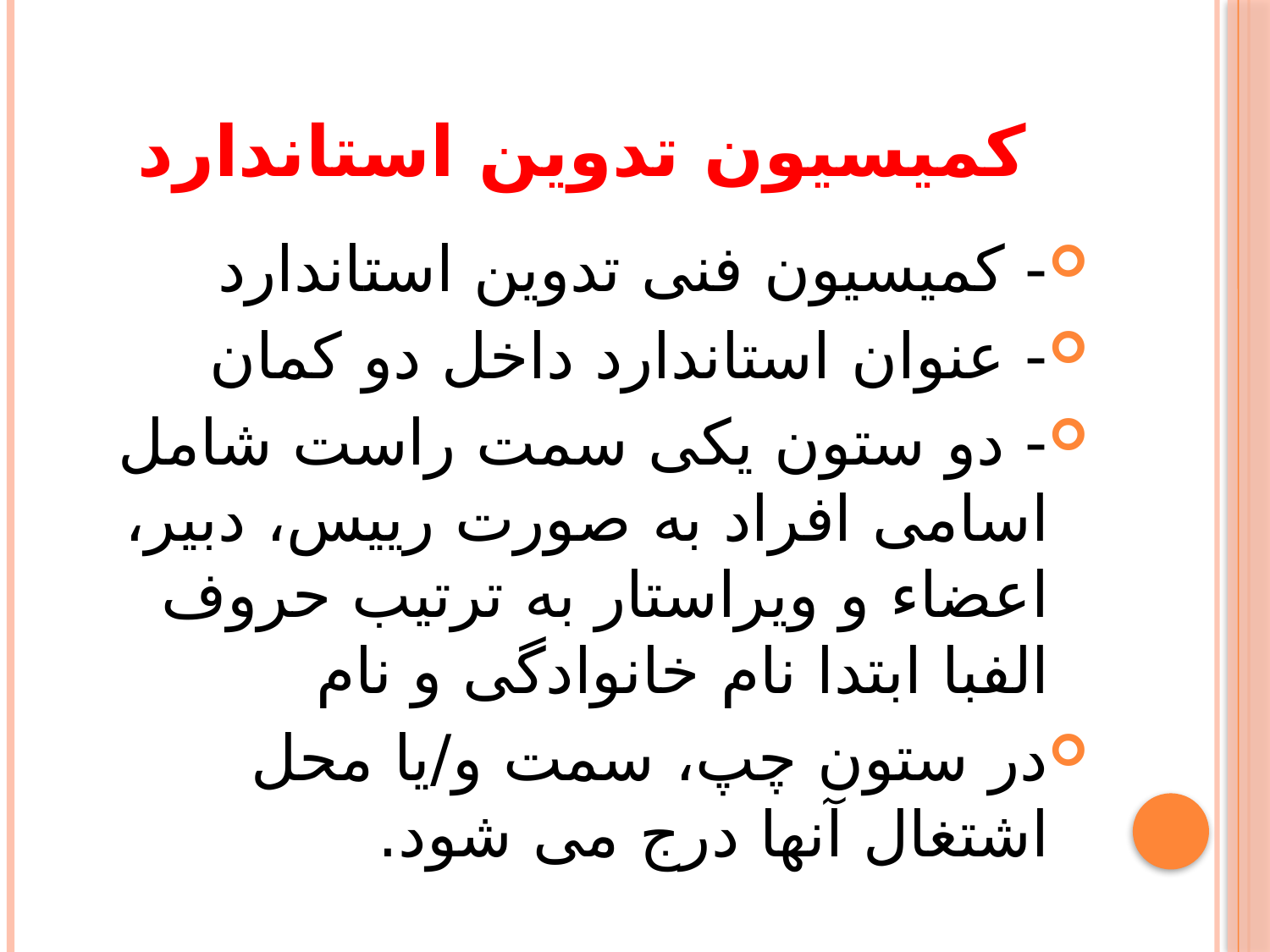

# کمیسیون تدوین استاندارد
- کمیسیون فنی تدوین استاندارد
- عنوان استاندارد داخل دو کمان
- دو ستون یکی سمت راست شامل اسامی افراد به صورت رییس، دبیر، اعضاء و ویراستار به ترتیب حروف الفبا ابتدا نام خانوادگی و نام
در ستون چپ، سمت و/یا محل اشتغال آنها درج می شود.